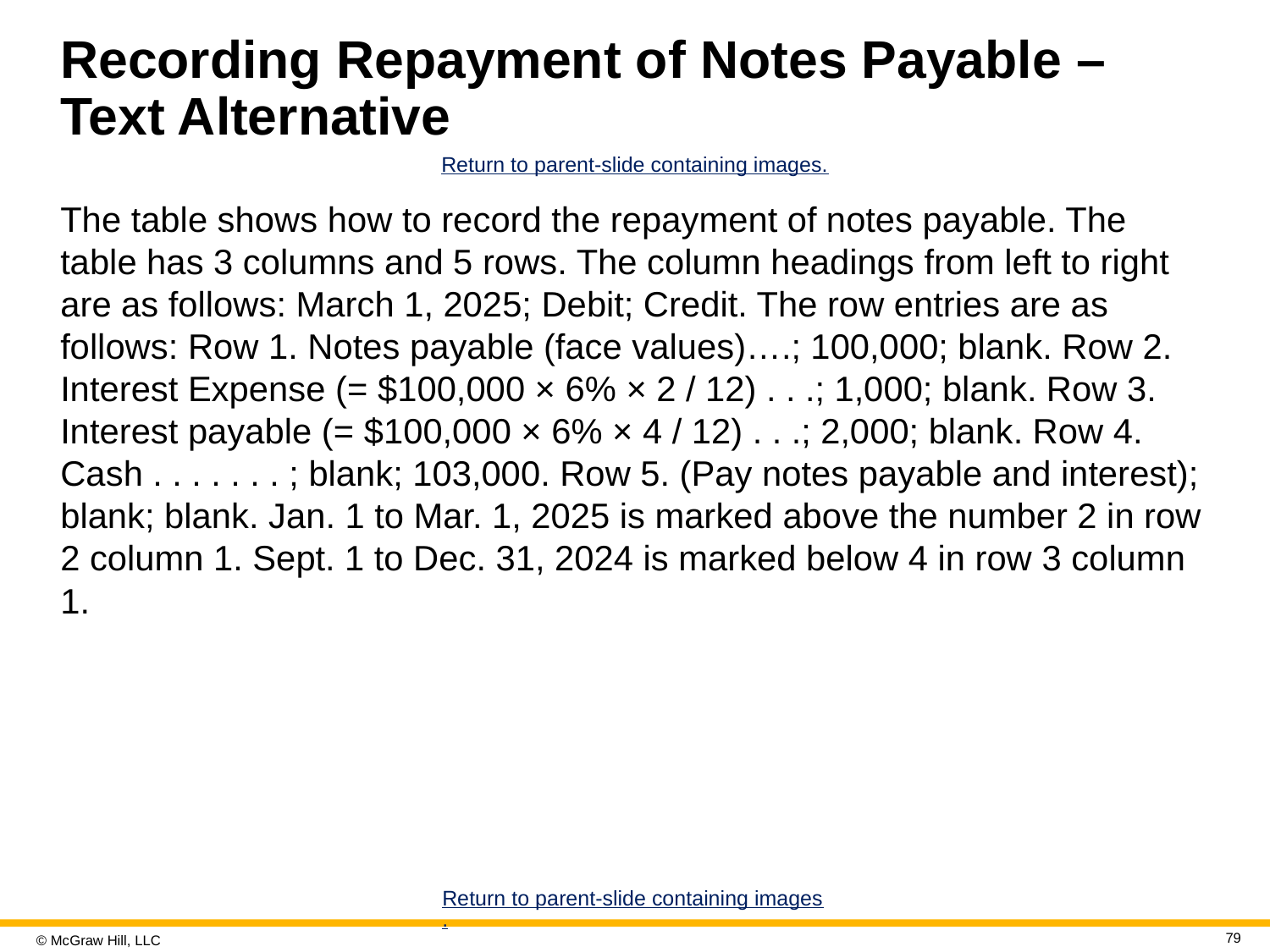

# Recording Repayment of Notes Payable – Text Alternative
Return to parent-slide containing images.
The table shows how to record the repayment of notes payable. The table has 3 columns and 5 rows. The column headings from left to right are as follows: March 1, 2025; Debit; Credit. The row entries are as follows: Row 1. Notes payable (face values)….; 100,000; blank. Row 2. Interest Expense (= $100,000 × 6% × 2 / 12) . . .; 1,000; blank. Row 3. Interest payable (= $100,000 × 6% × 4 / 12) . . .; 2,000; blank. Row 4. Cash . . . . . . . ; blank; 103,000. Row 5. (Pay notes payable and interest); blank; blank. Jan. 1 to Mar. 1, 2025 is marked above the number 2 in row 2 column 1. Sept. 1 to Dec. 31, 2024 is marked below 4 in row 3 column 1.
Return to parent-slide containing images.
79